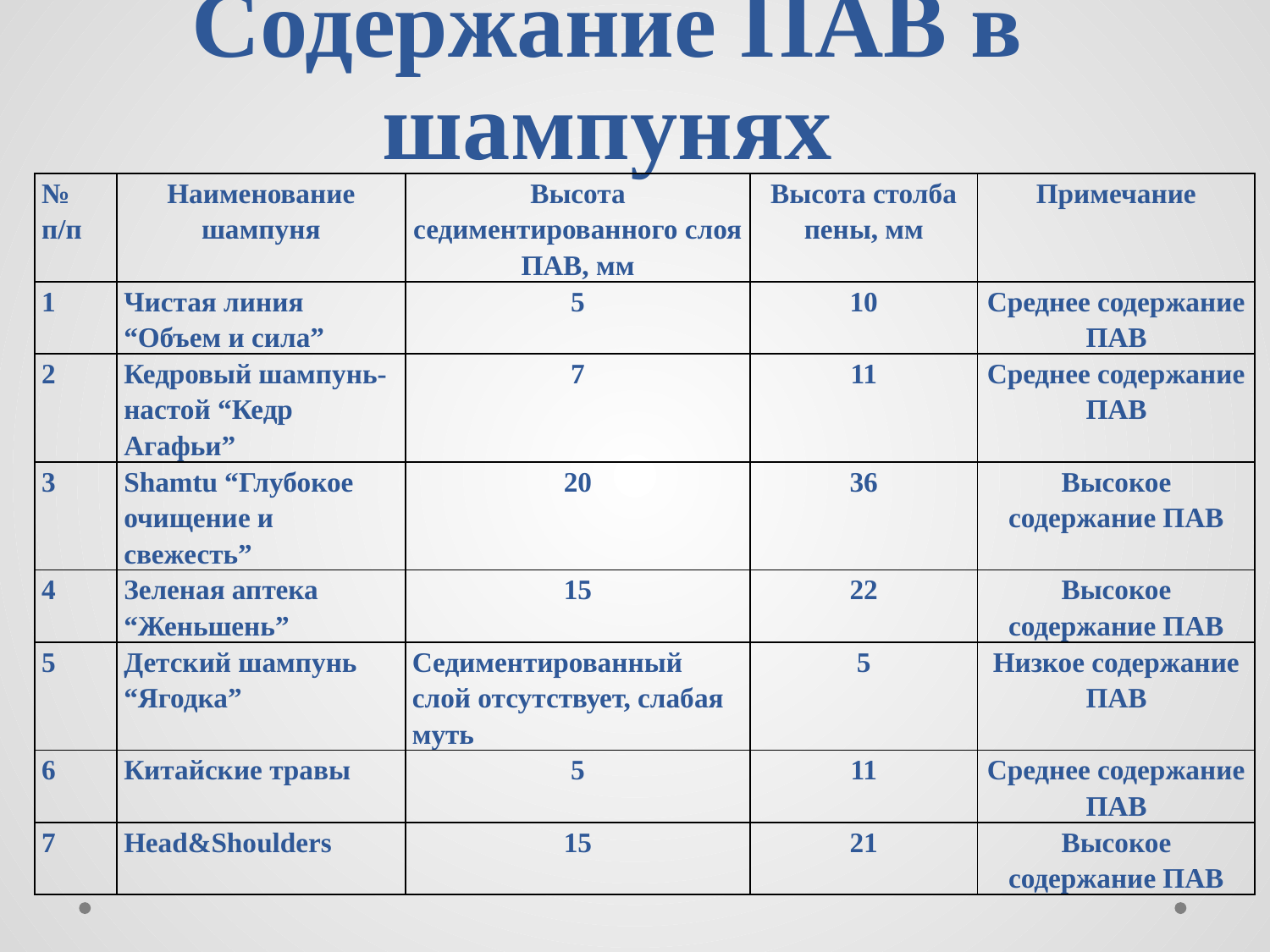

# Содержание ПАВ в шампунях
| № п/п | Наименование шампуня | Высота седиментированного слоя ПАВ, мм | Высота столба пены, мм | Примечание |
| --- | --- | --- | --- | --- |
| 1 | Чистая линия “Объем и сила” | 5 | 10 | Среднее содержание ПАВ |
| 2 | Кедровый шампунь-настой “Кедр Агафьи” | 7 | 11 | Среднее содержание ПАВ |
| 3 | Shamtu “Глубокое очищение и свежесть” | 20 | 36 | Высокое содержание ПАВ |
| 4 | Зеленая аптека “Женьшень” | 15 | 22 | Высокое содержание ПАВ |
| 5 | Детский шампунь “Ягодка” | Седиментированный слой отсутствует, слабая муть | 5 | Низкое содержание ПАВ |
| 6 | Китайские травы | 5 | 11 | Среднее содержание ПАВ |
| 7 | Head&Shoulders | 15 | 21 | Высокое содержание ПАВ |